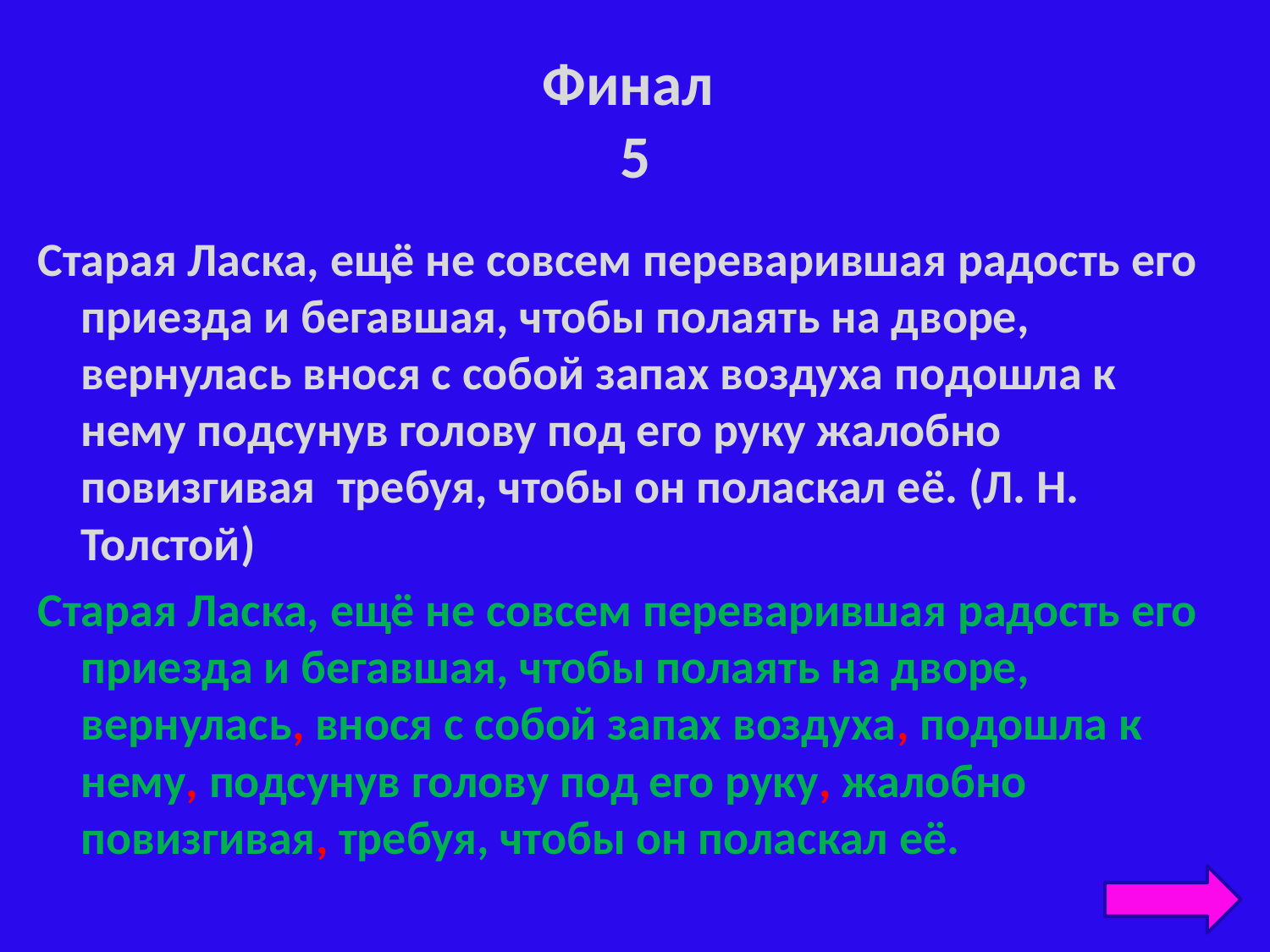

# Финал 5
Старая Ласка, ещё не совсем переварившая радость его приезда и бегавшая, чтобы полаять на дворе, вернулась внося с собой запах воздуха подошла к нему подсунув голову под его руку жалобно повизгивая  требуя, чтобы он поласкал её. (Л. Н. Толстой)
Старая Ласка, ещё не совсем переварившая радость его приезда и бегавшая, чтобы полаять на дворе, вернулась, внося с собой запах воздуха, подошла к нему, подсунув голову под его руку, жалобно повизгивая, требуя, чтобы он поласкал её.